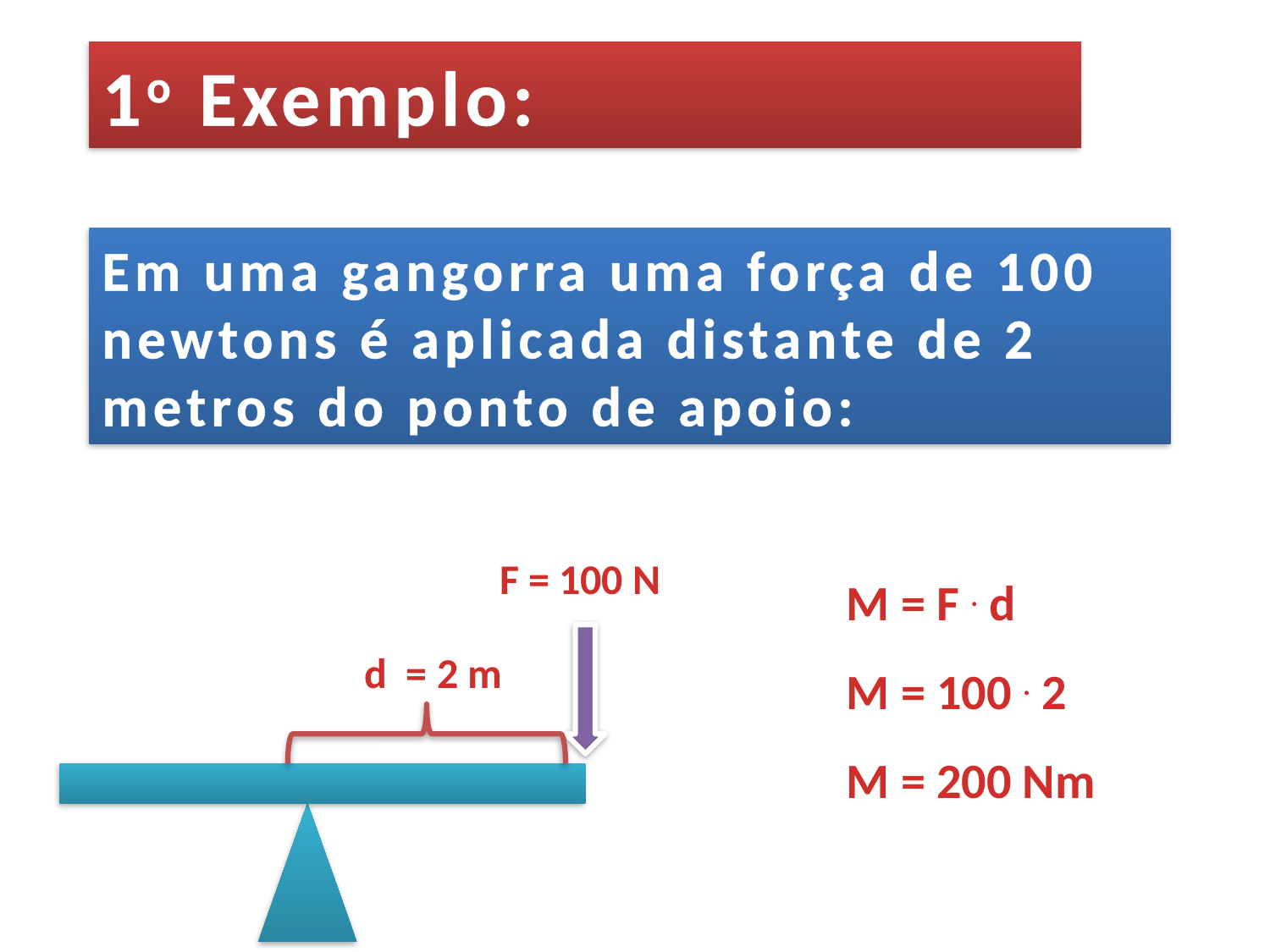

1o Exemplo:
Em uma gangorra uma força de 100 newtons é aplicada distante de 2 metros do ponto de apoio:
M = F . d
M = 100 . 2
M = 200 Nm
F = 100 N

d  = 2 m